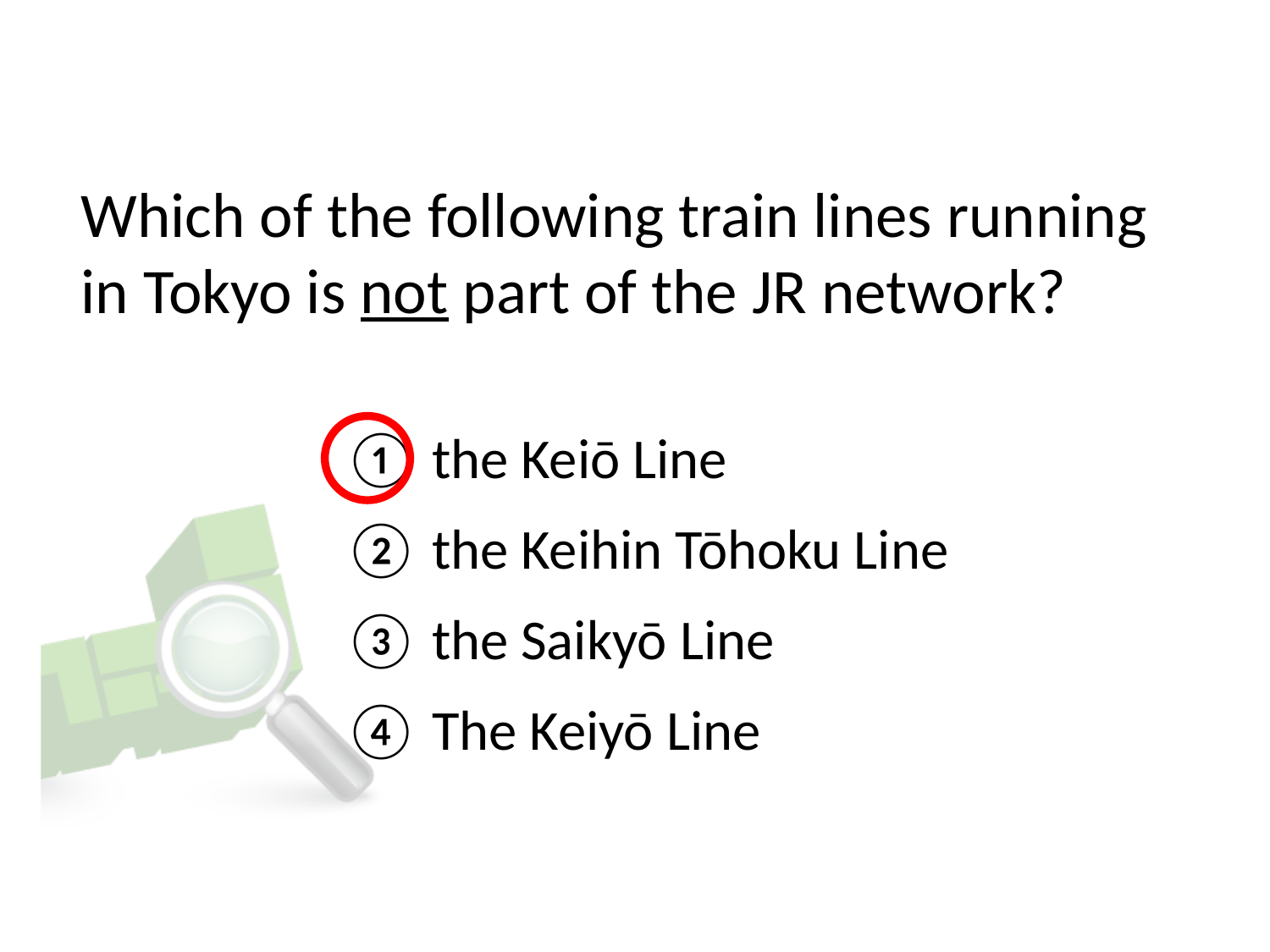

# Which of the following train lines running in Tokyo is not part of the JR network?

① the Keiō Line
② the Keihin Tōhoku Line
③ the Saikyō Line
④ The Keiyō Line